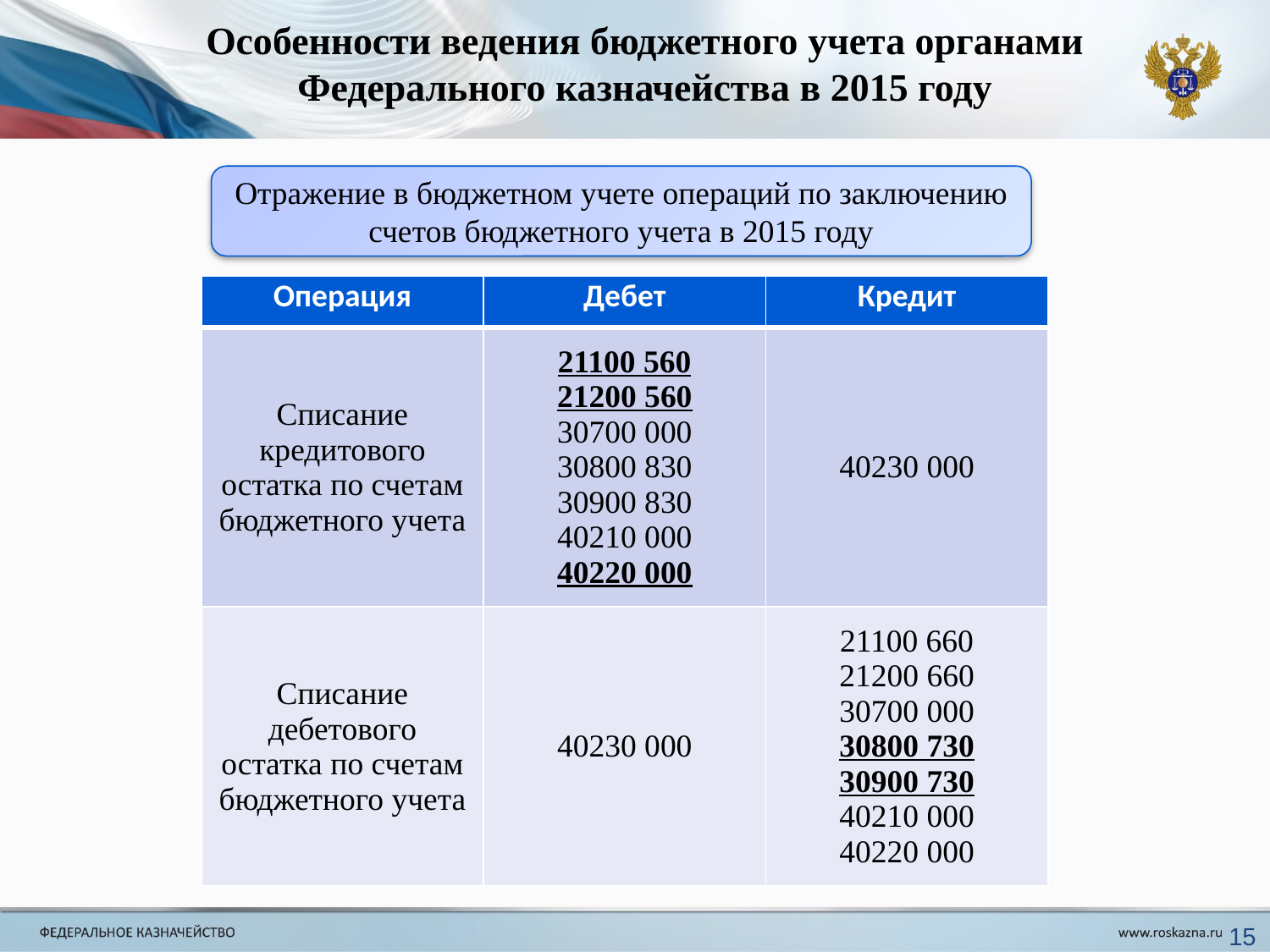

Особенности ведения бюджетного учета органами Федерального казначейства в 2015 году
Отражение в бюджетном учете операций по заключению счетов бюджетного учета в 2015 году
| Операция | Дебет | Кредит |
| --- | --- | --- |
| Списание кредитового остатка по счетам бюджетного учета | 21100 560 21200 560 30700 000 30800 830 30900 830 40210 000 40220 000 | 40230 000 |
| Списание дебетового остатка по счетам бюджетного учета | 40230 000 | 21100 660 21200 660 30700 000 30800 730 30900 730 40210 000 40220 000 |
15